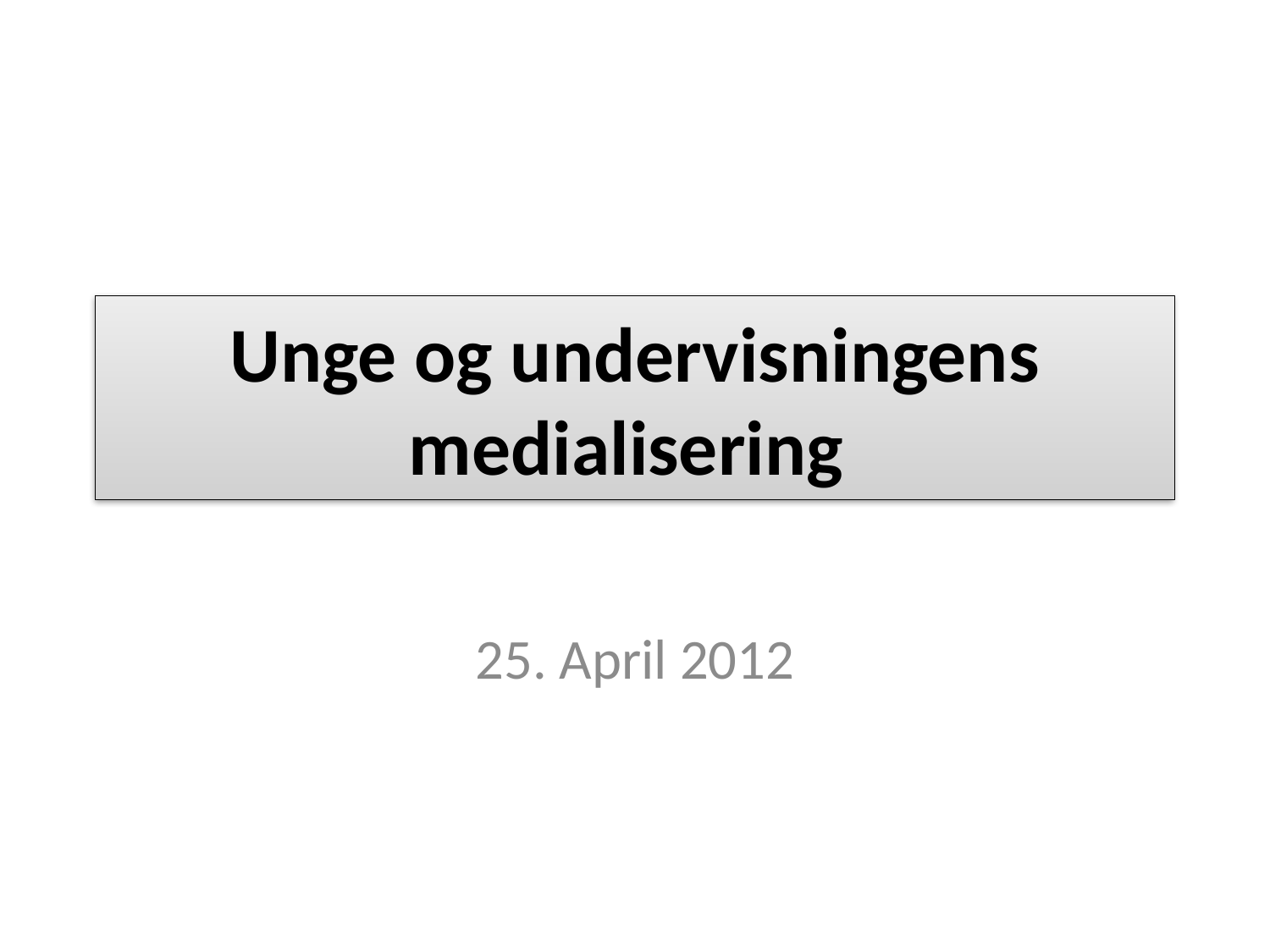

# Unge og undervisningens medialisering
25. April 2012